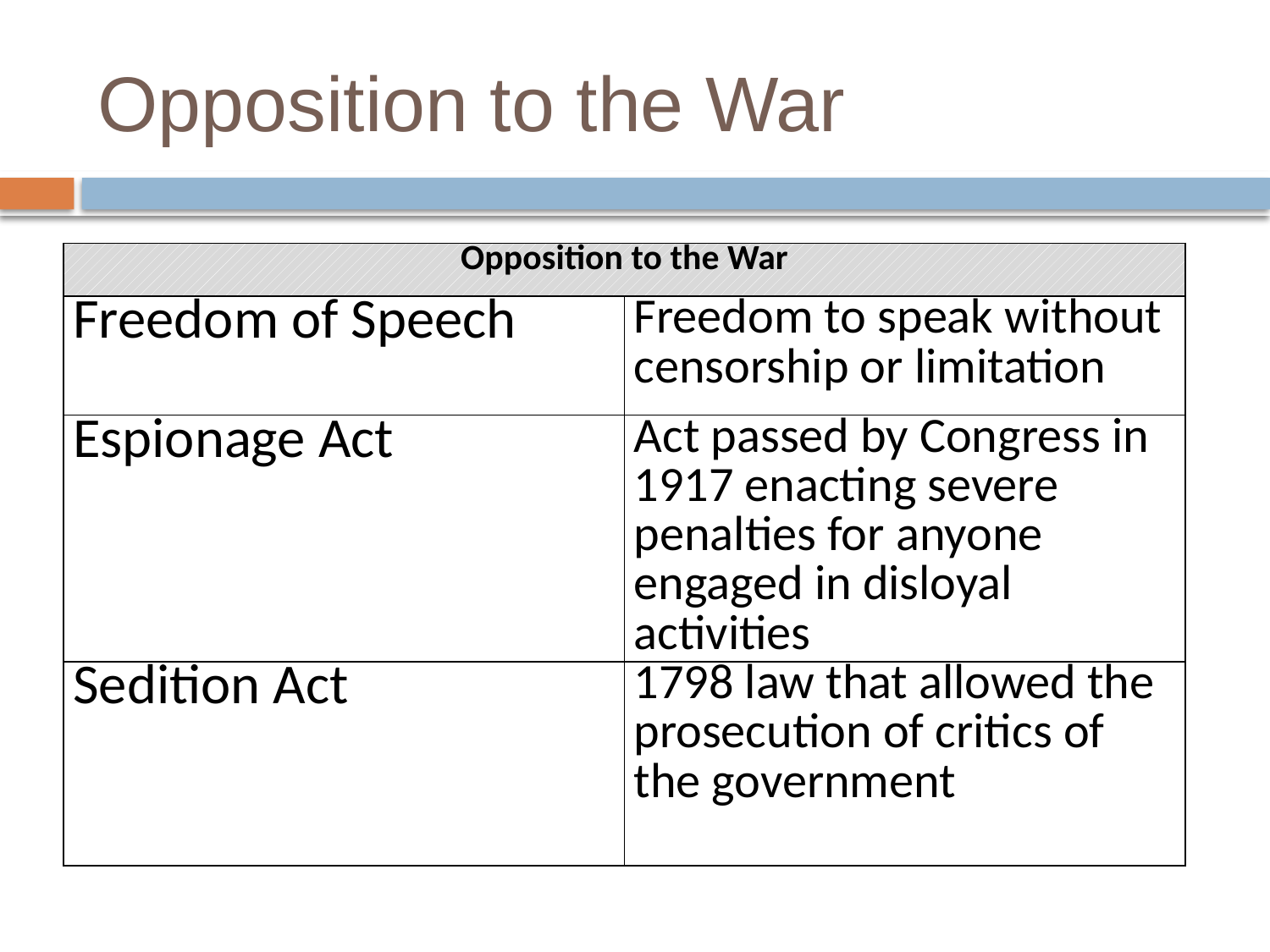

# Opposition to the War
| Opposition to the War |  |
| --- | --- |
| Freedom of Speech | Freedom to speak without censorship or limitation |
| Espionage Act | Act passed by Congress in 1917 enacting severe penalties for anyone engaged in disloyal activities |
| Sedition Act | 1798 law that allowed the prosecution of critics of the government |